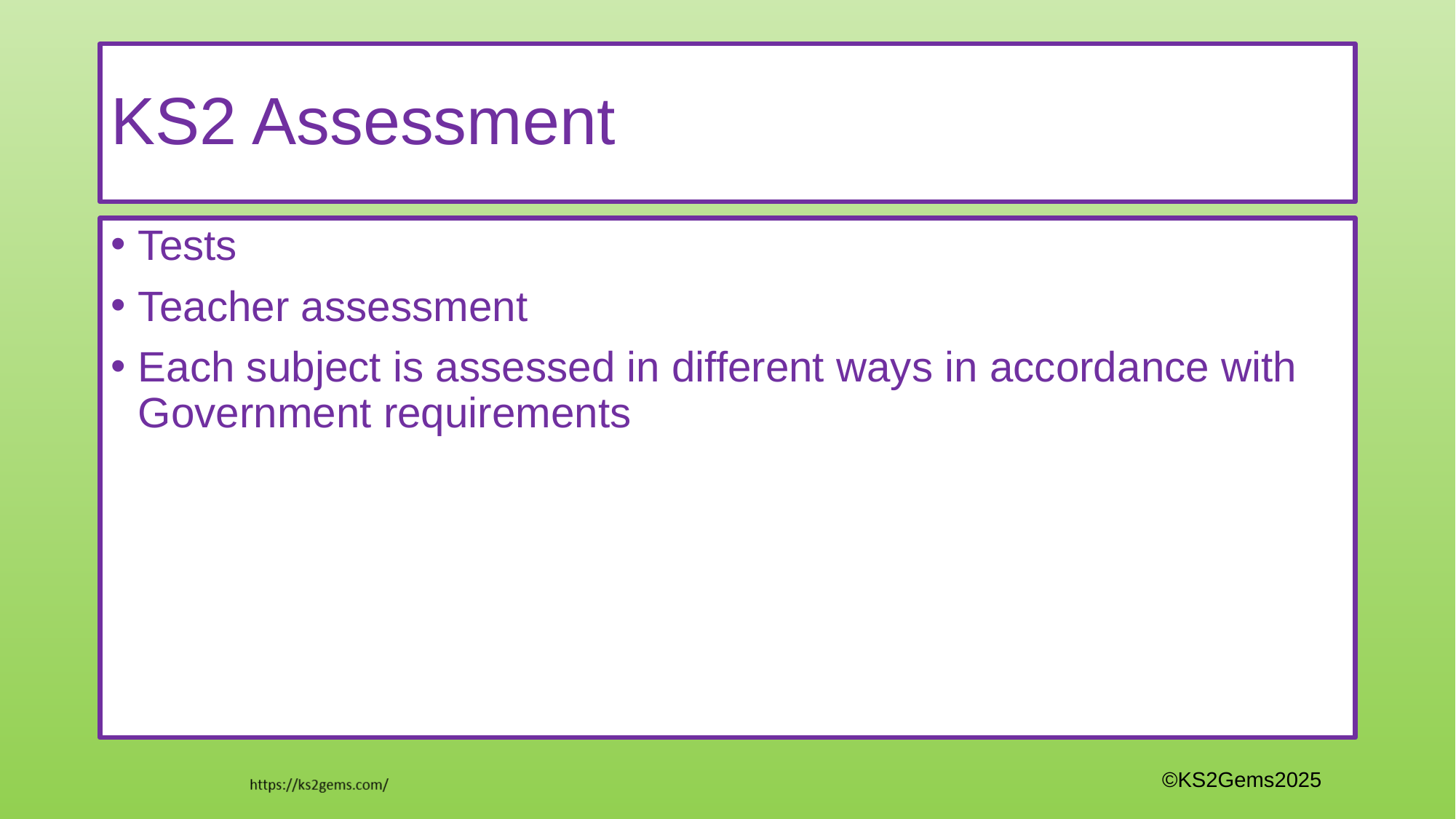

# KS2 Assessment
Tests
Teacher assessment
Each subject is assessed in different ways in accordance with Government requirements